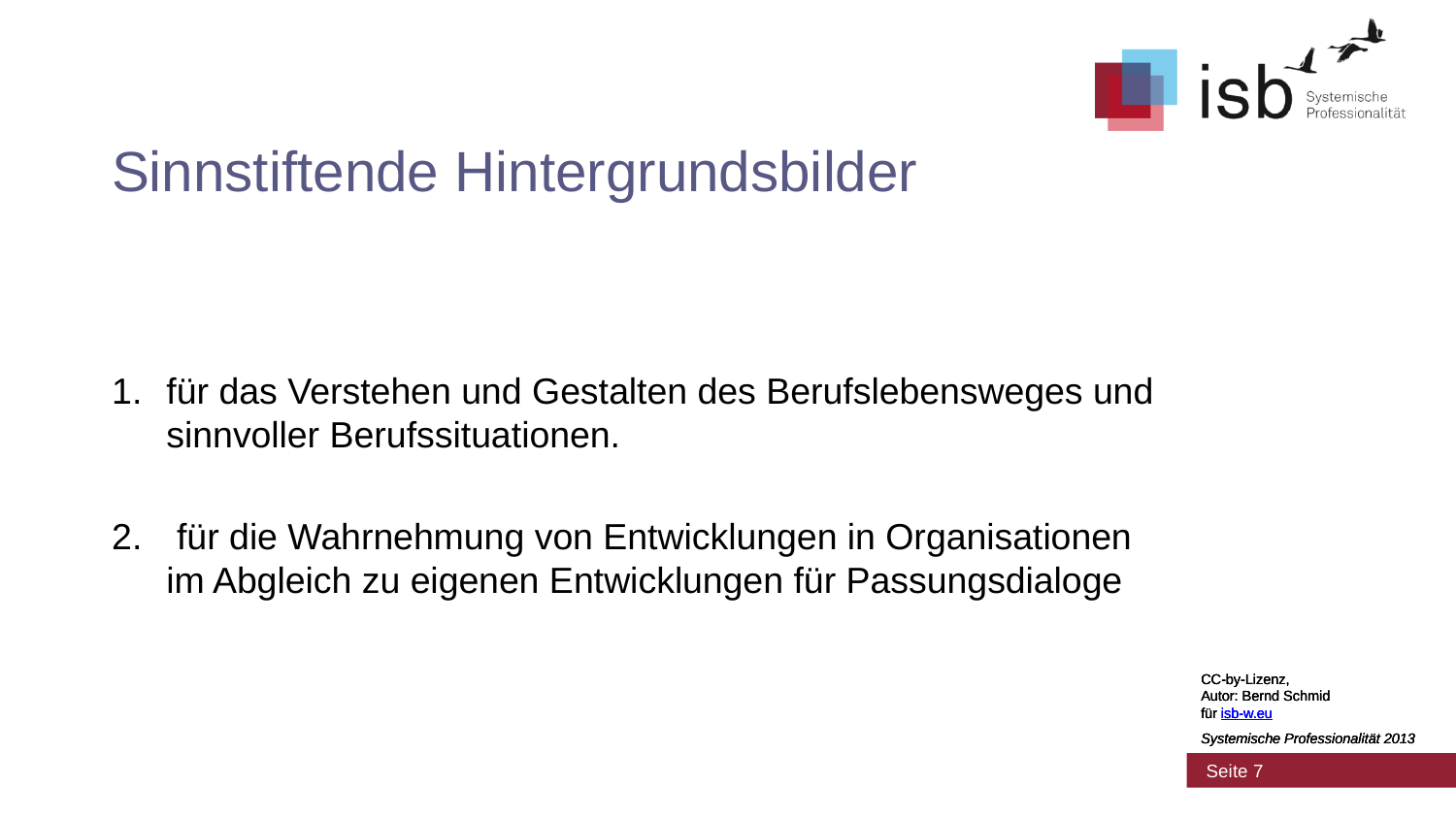

# Sinnstiftende Hintergrundsbilder
für das Verstehen und Gestalten des Berufslebensweges und sinnvoller Berufssituationen.

 für die Wahrnehmung von Entwicklungen in Organisationen im Abgleich zu eigenen Entwicklungen für Passungsdialoge

CC-by-Lizenz,
Autor: Bernd Schmid
für isb-w.eu
Systemische Professionalität 2013

CC-by-Lizenz,
Autor: Bernd Schmid
für isb-w.eu
Systemische Professionalität 2013
 Seite 7